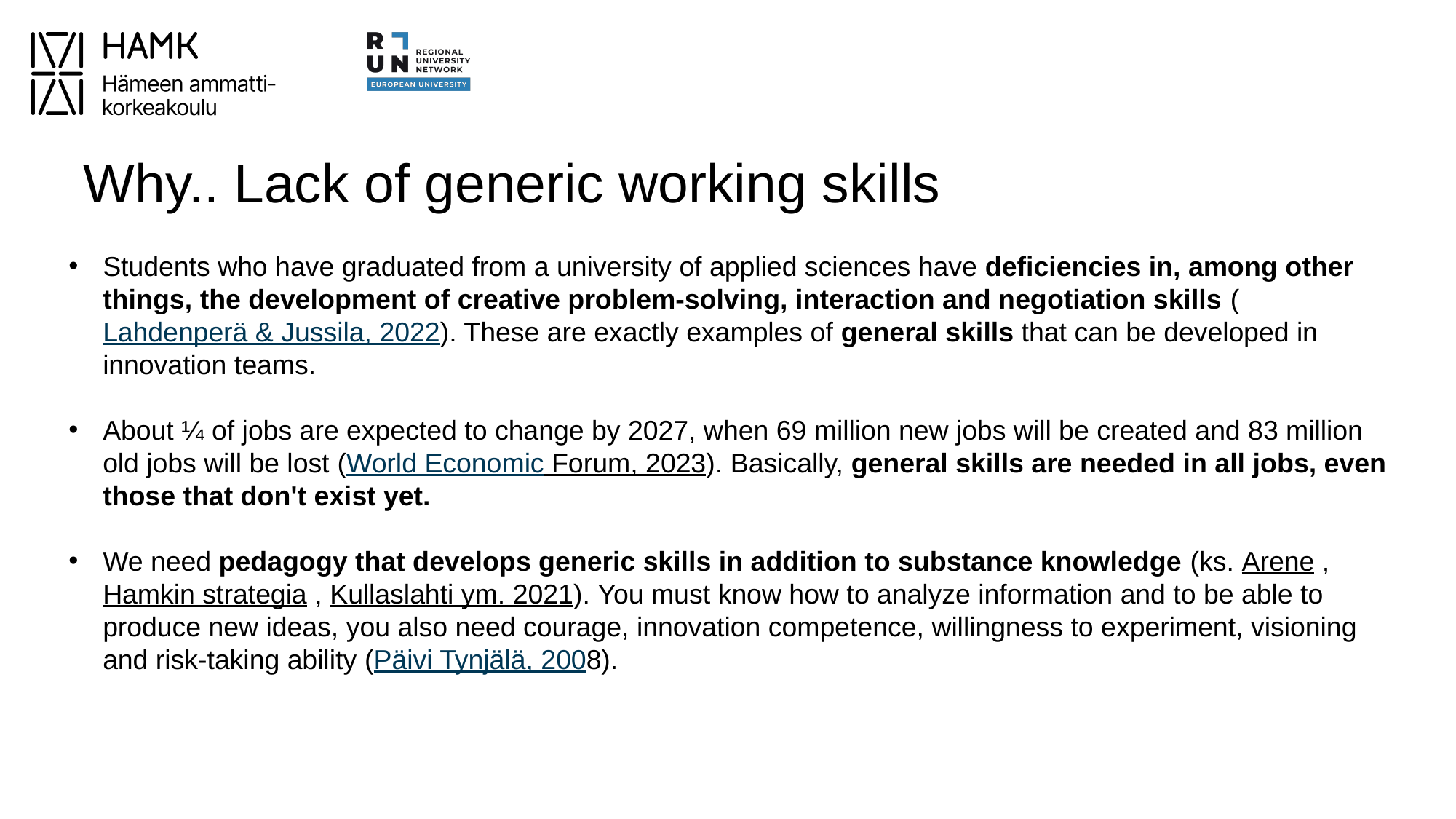

# Why.. Lack of generic working skills
Students who have graduated from a university of applied sciences have deficiencies in, among other things, the development of creative problem-solving, interaction and negotiation skills (Lahdenperä & Jussila, 2022). These are exactly examples of general skills that can be developed in innovation teams.

About ¼ of jobs are expected to change by 2027, when 69 million new jobs will be created and 83 million old jobs will be lost (World Economic Forum, 2023). Basically, general skills are needed in all jobs, even those that don't exist yet.

We need pedagogy that develops generic skills in addition to substance knowledge (ks. Arene , Hamkin strategia , Kullaslahti ym. 2021). You must know how to analyze information and to be able to produce new ideas, you also need courage, innovation competence, willingness to experiment, visioning and risk-taking ability (Päivi Tynjälä, 2008).